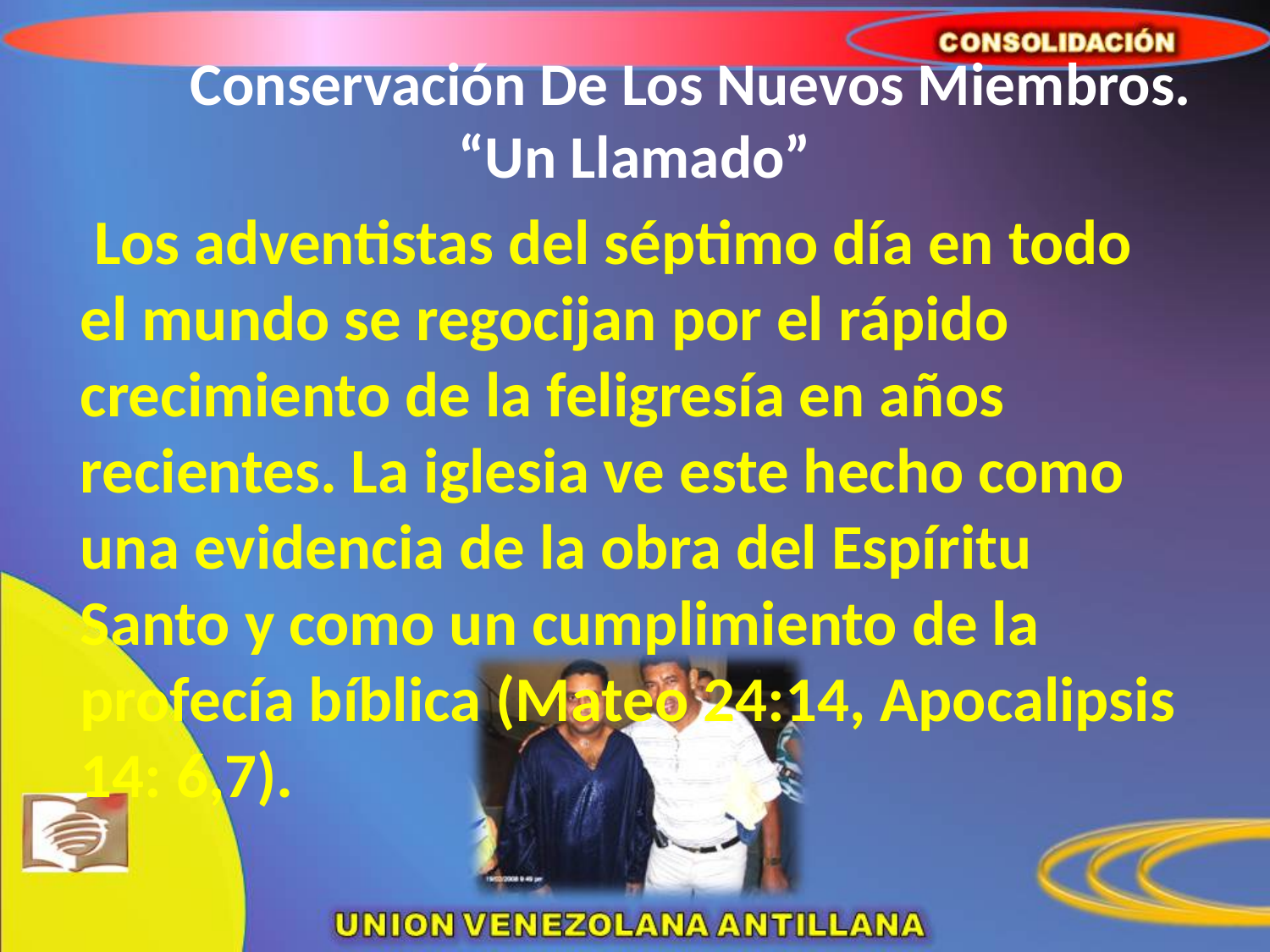

# Conservación De Los Nuevos Miembros. “Un Llamado”
 	 Los adventistas del séptimo día en todo el mundo se regocijan por el rápido crecimiento de la feligresía en años recientes. La iglesia ve este hecho como una evidencia de la obra del Espíritu Santo y como un cumplimiento de la profecía bíblica (Mateo 24:14, Apocalipsis 14: 6,7).